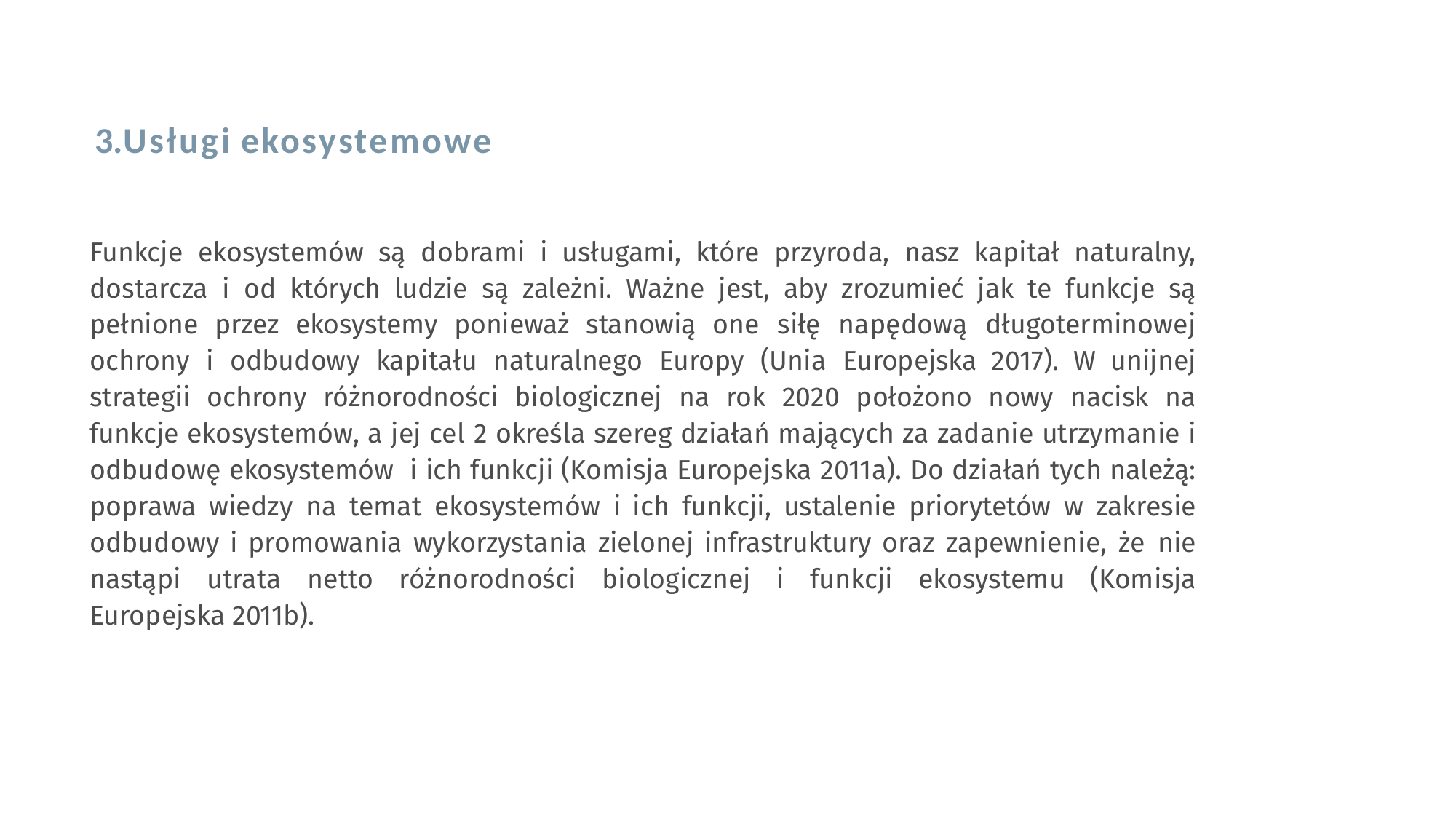

Usługi ekosystemowe
Funkcje ekosystemów są dobrami i usługami, które przyroda, nasz kapitał naturalny, dostarcza i od których ludzie są zależni. Ważne jest, aby zrozumieć jak te funkcje są pełnione przez ekosystemy ponieważ stanowią one siłę napędową długoterminowej ochrony i odbudowy kapitału naturalnego Europy (Unia Europejska 2017). W unijnej strategii ochrony różnorodności biologicznej na rok 2020 położono nowy nacisk na funkcje ekosystemów, a jej cel 2 określa szereg działań mających za zadanie utrzymanie i odbudowę ekosystemów i ich funkcji (Komisja Europejska 2011a). Do działań tych należą: poprawa wiedzy na temat ekosystemów i ich funkcji, ustalenie priorytetów w zakresie odbudowy i promowania wykorzystania zielonej infrastruktury oraz zapewnienie, że nie nastąpi utrata netto różnorodności biologicznej i funkcji ekosystemu (Komisja Europejska 2011b).